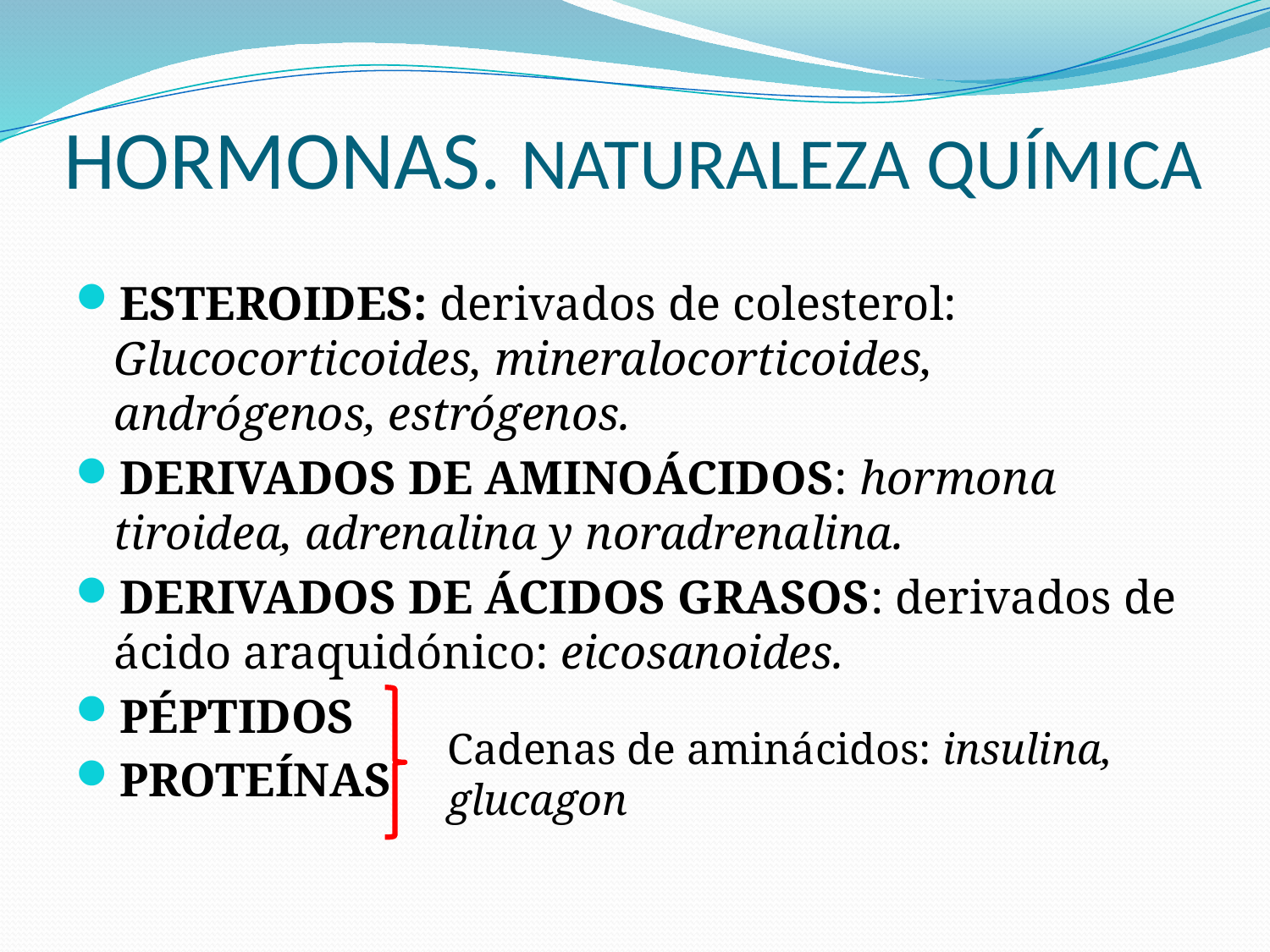

# HORMONAS. NATURALEZA QUÍMICA
ESTEROIDES: derivados de colesterol: Glucocorticoides, mineralocorticoides, andrógenos, estrógenos.
DERIVADOS DE AMINOÁCIDOS: hormona tiroidea, adrenalina y noradrenalina.
DERIVADOS DE ÁCIDOS GRASOS: derivados de ácido araquidónico: eicosanoides.
PÉPTIDOS
PROTEÍNAS

Cadenas de aminácidos: insulina, glucagon